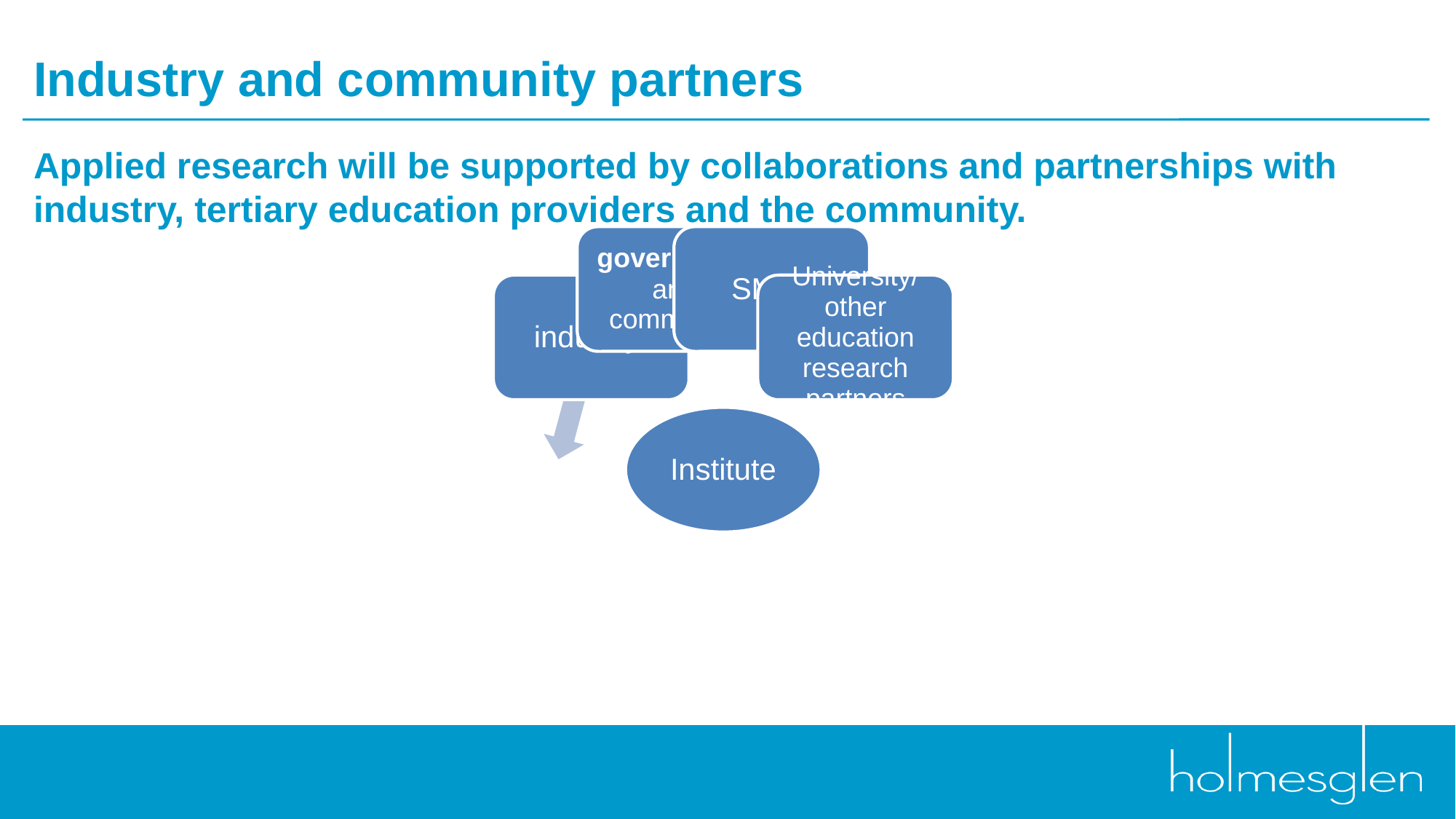

# Industry and community partners
Applied research will be supported by collaborations and partnerships with industry, tertiary education providers and the community.

Institute
industry
SMEs